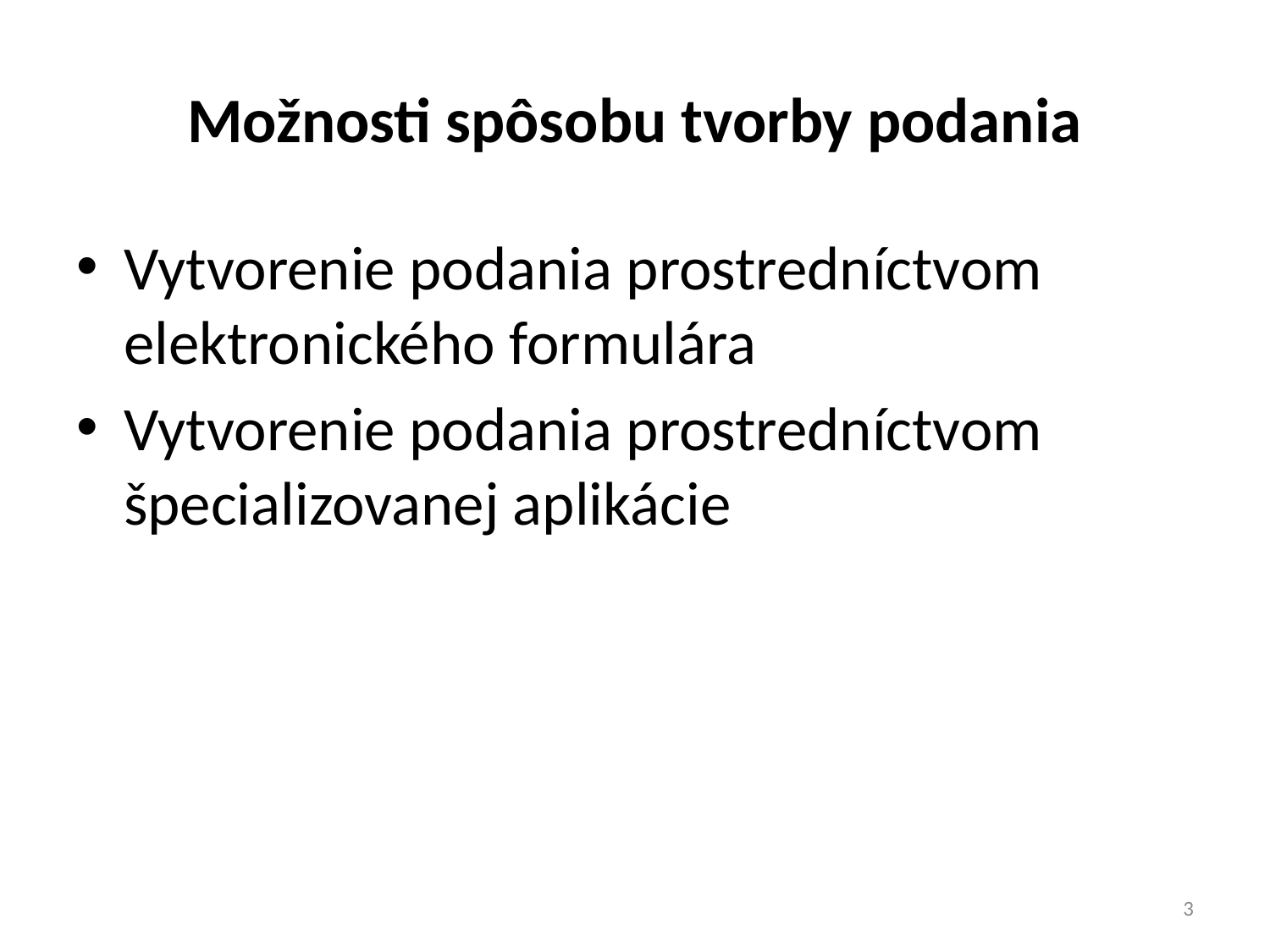

# Možnosti spôsobu tvorby podania
Vytvorenie podania prostredníctvom elektronického formulára
Vytvorenie podania prostredníctvom špecializovanej aplikácie
3